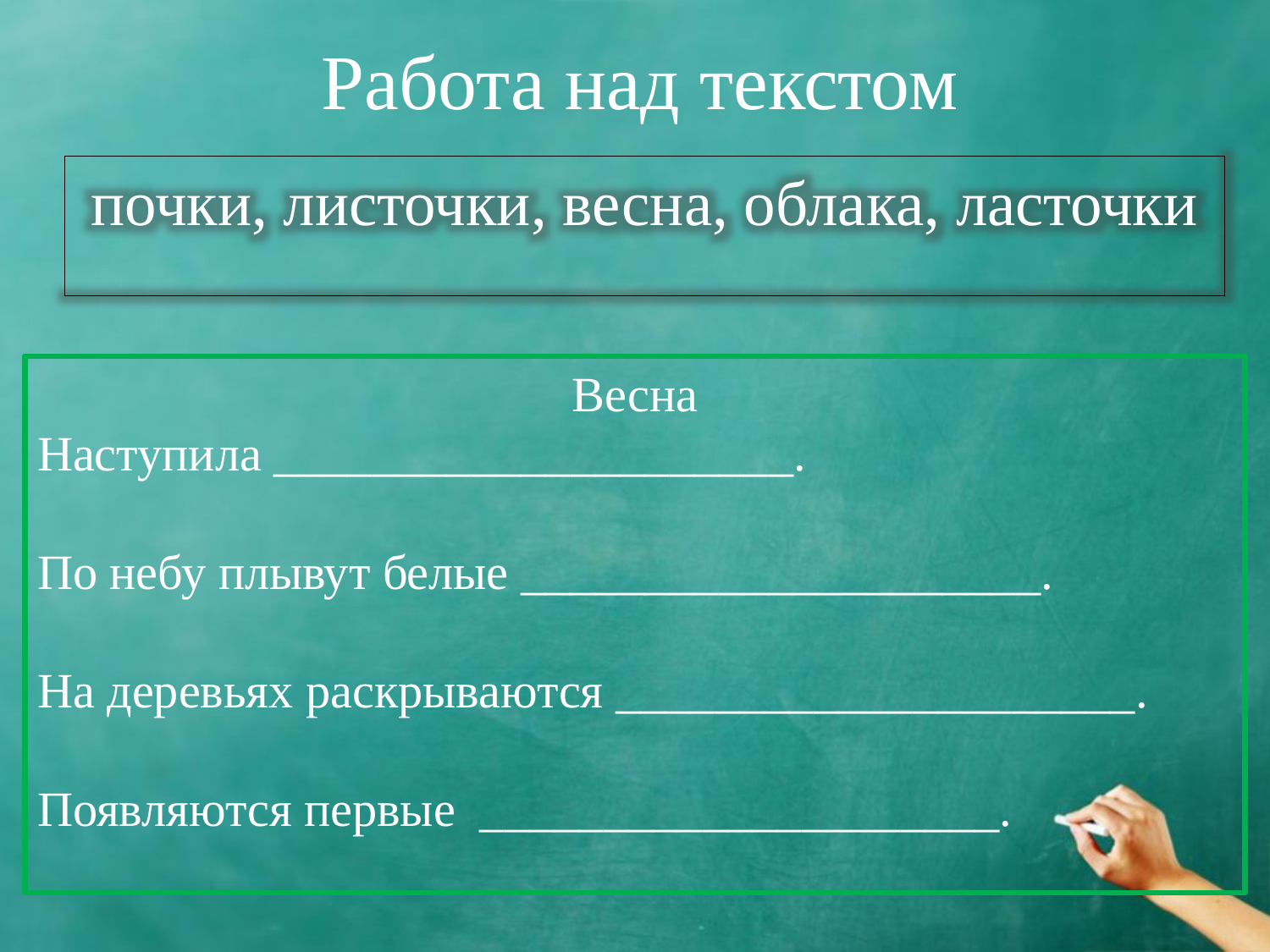

Работа над текстом
почки, листочки, весна, облака, ласточки

Весна
Наступила _____________________.

По небу плывут белые _____________________.

На деревьях раскрываются _____________________.

Появляются первые  _____________________.